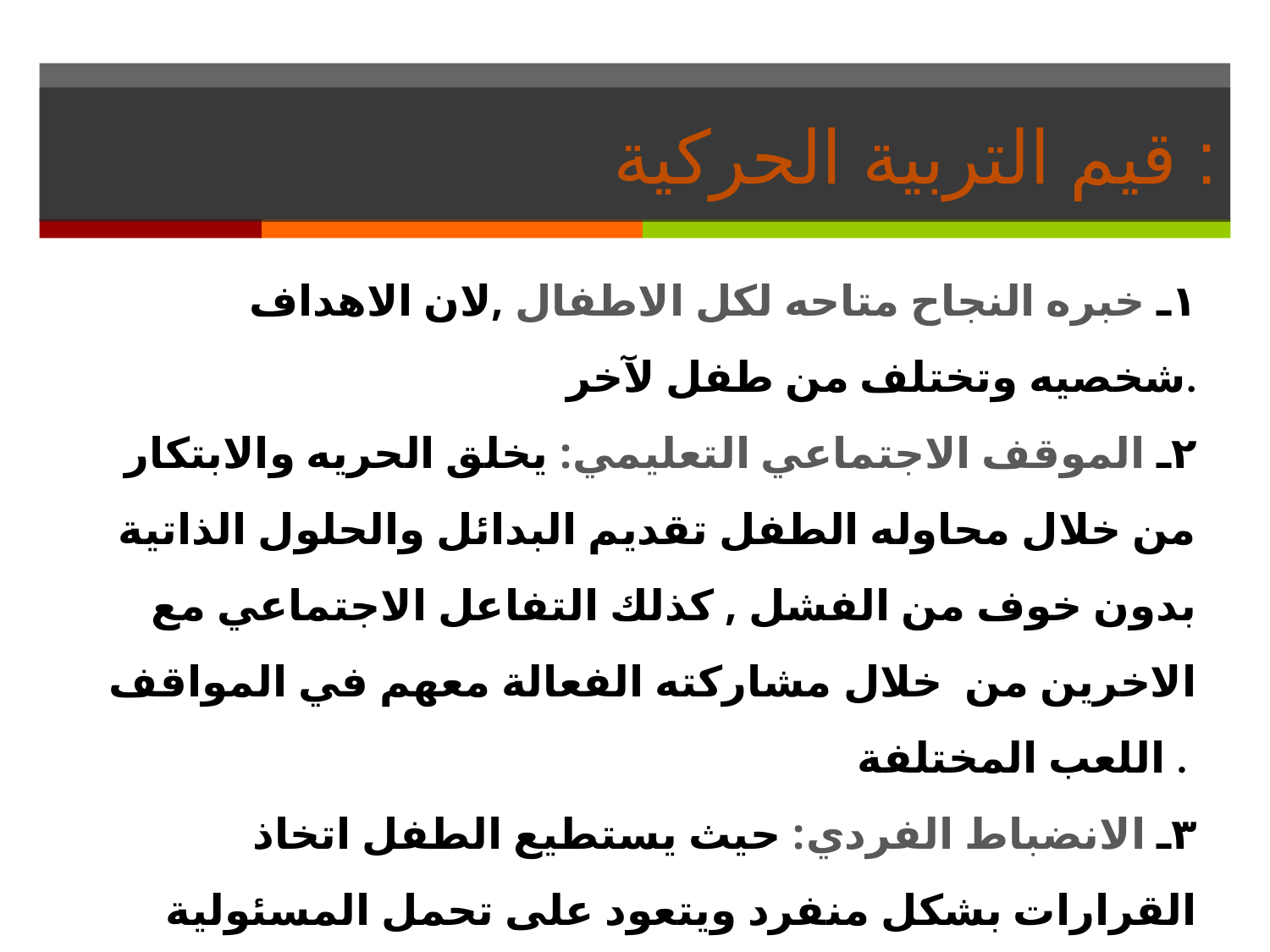

# قيم التربية الحركية :
١ـ خبره النجاح متاحه لكل الاطفال ,لان الاهداف شخصيه وتختلف من طفل لآخر.
٢ـ الموقف الاجتماعي التعليمي: يخلق الحريه والابتكار من خلال محاوله الطفل تقديم البدائل والحلول الذاتية بدون خوف من الفشل , كذلك التفاعل الاجتماعي مع الاخرين من  خلال مشاركته الفعالة معهم في المواقف اللعب المختلفة .
٣ـ الانضباط الفردي: حيث يستطيع الطفل اتخاذ القرارات بشكل منفرد ويتعود على تحمل المسئولية كامله عن سلوكه , ويتبع التعليمات المعطاة له .
٤ـ الرضا والنتائج السارة: من خلال اندماج الأطفال في عمليات التعلم والأداء الحركي المناسب.